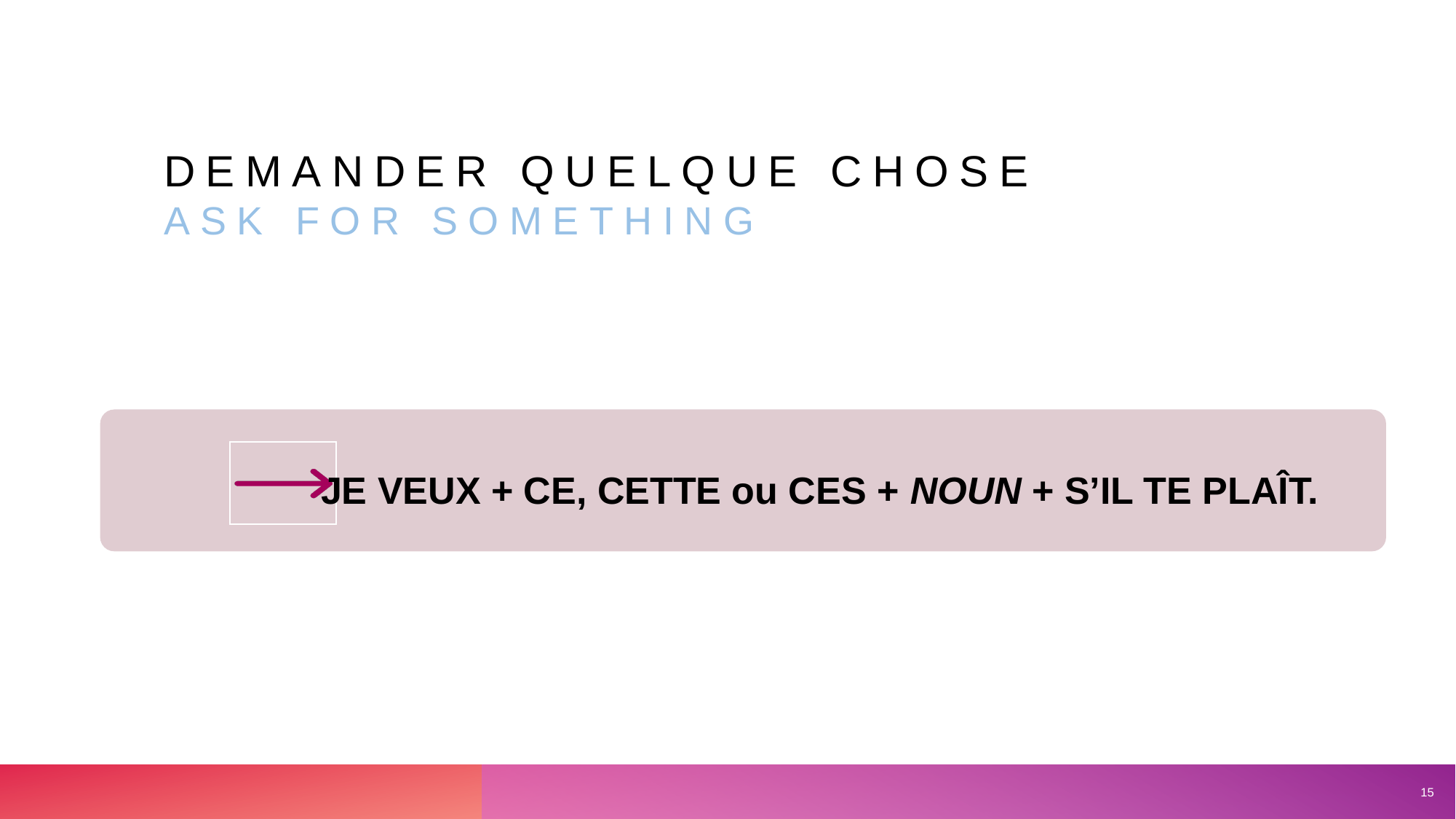

# Demander quelque chose ASK for SOMETHING
JE VEUX + CE, CETTE ou CES + NOUN + S’IL TE PLAÎT.
15